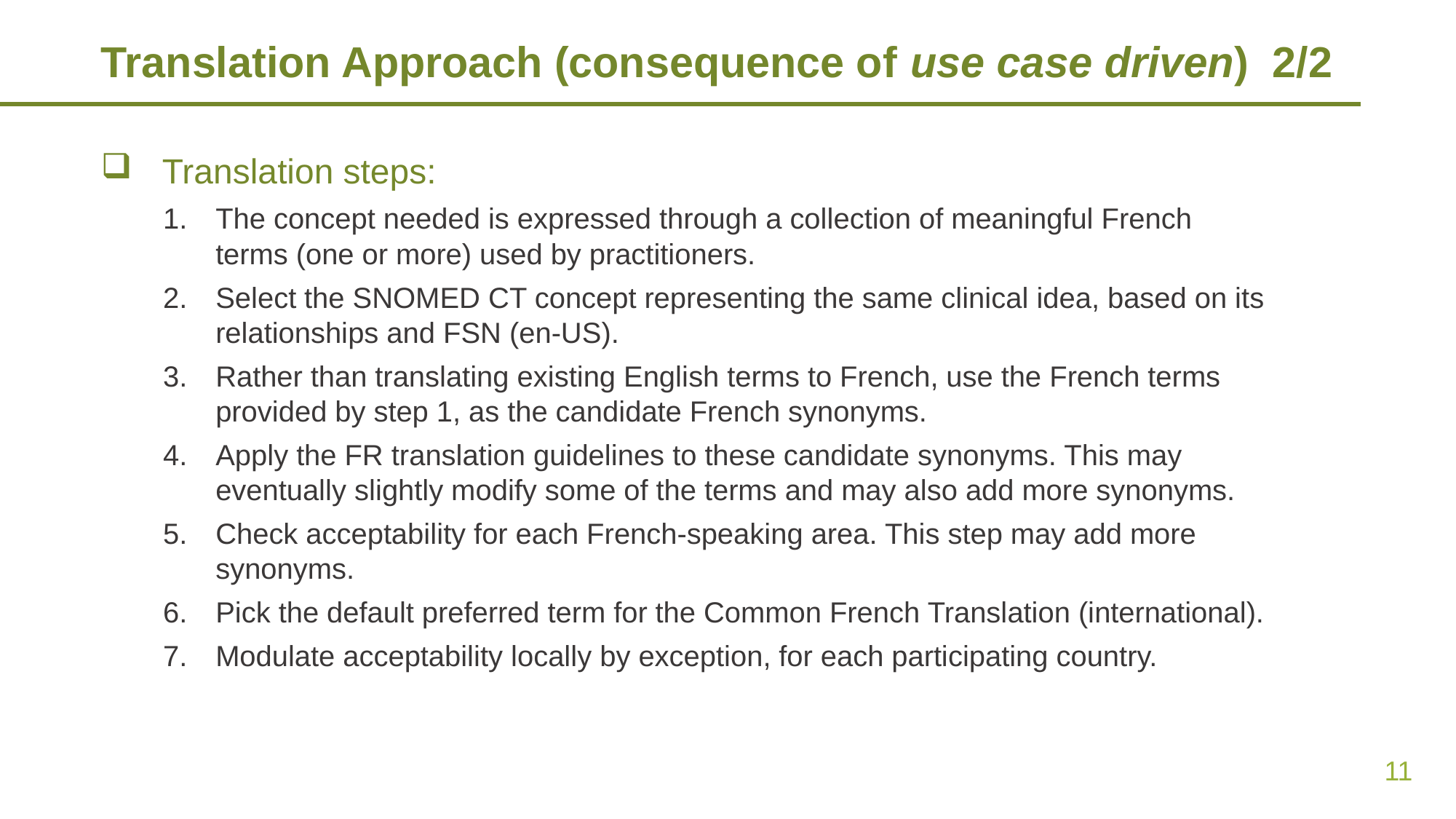

Translation Approach (consequence of use case driven)  2/2
Translation steps:
The concept needed is expressed through a collection of meaningful French terms (one or more) used by practitioners.
Select the SNOMED CT concept representing the same clinical idea, based on its relationships and FSN (en-US).
Rather than translating existing English terms to French, use the French terms provided by step 1, as the candidate French synonyms.
Apply the FR translation guidelines to these candidate synonyms. This may eventually slightly modify some of the terms and may also add more synonyms.
Check acceptability for each French-speaking area. This step may add more synonyms.
Pick the default preferred term for the Common French Translation (international).
Modulate acceptability locally by exception, for each participating country.

11